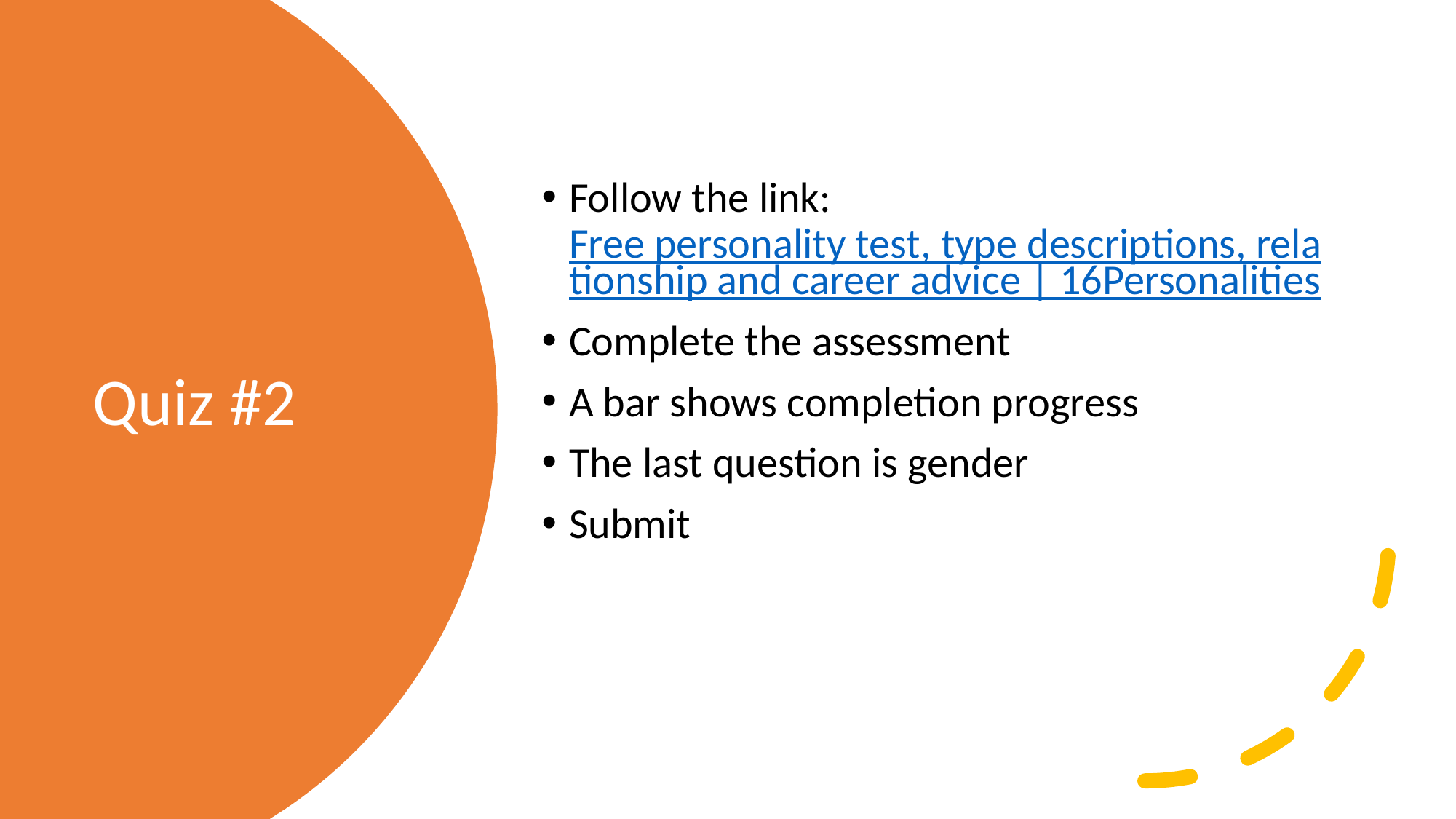

Follow the link: Free personality test, type descriptions, relationship and career advice | 16Personalities
Complete the assessment
A bar shows completion progress
The last question is gender
Submit

# Quiz #2